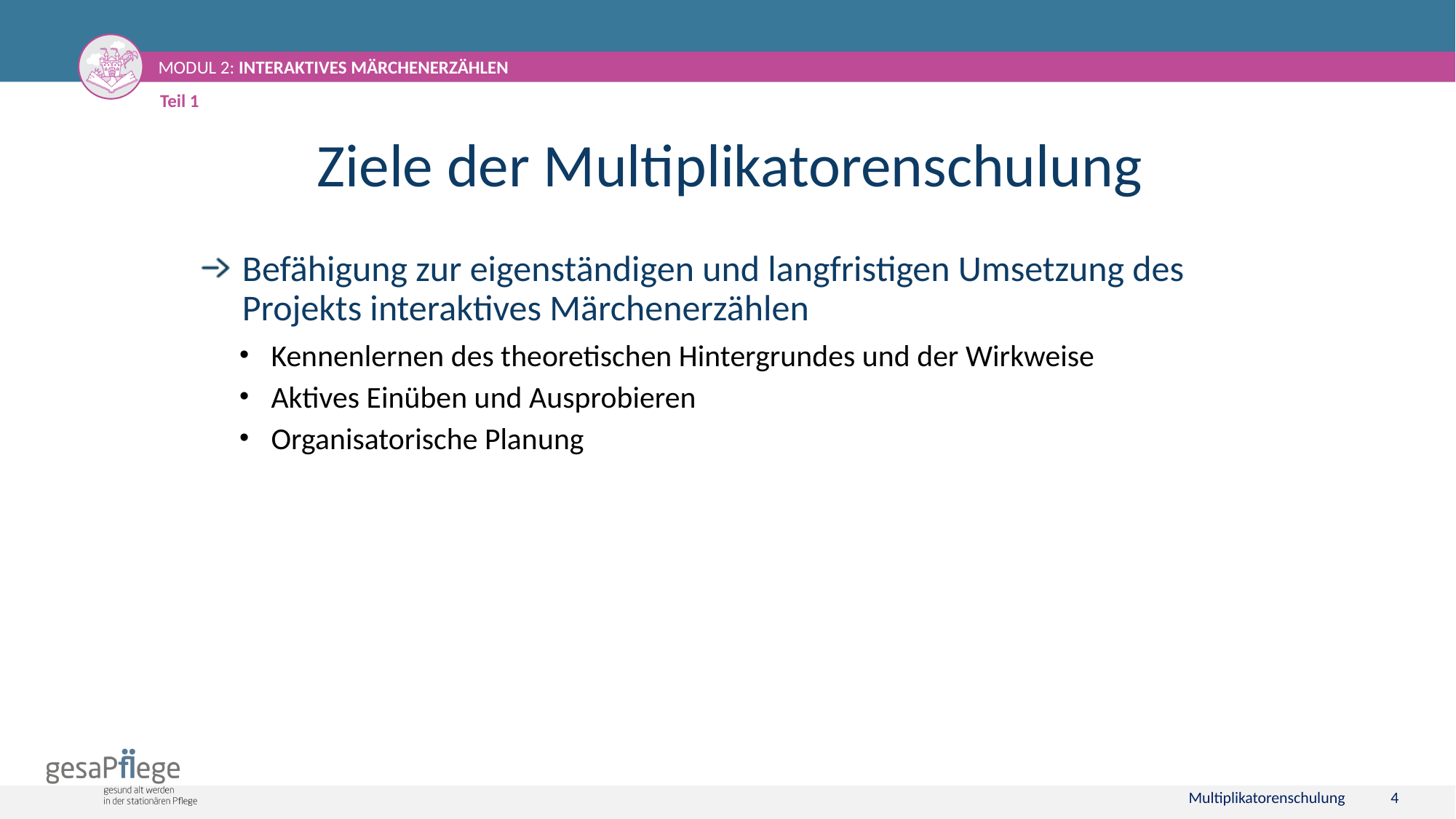

Teil 1
# Ziele der Multiplikatorenschulung
Befähigung zur eigenständigen und langfristigen Umsetzung des Projekts interaktives Märchenerzählen
Kennenlernen des theoretischen Hintergrundes und der Wirkweise
Aktives Einüben und Ausprobieren
Organisatorische Planung

Multiplikatorenschulung
4